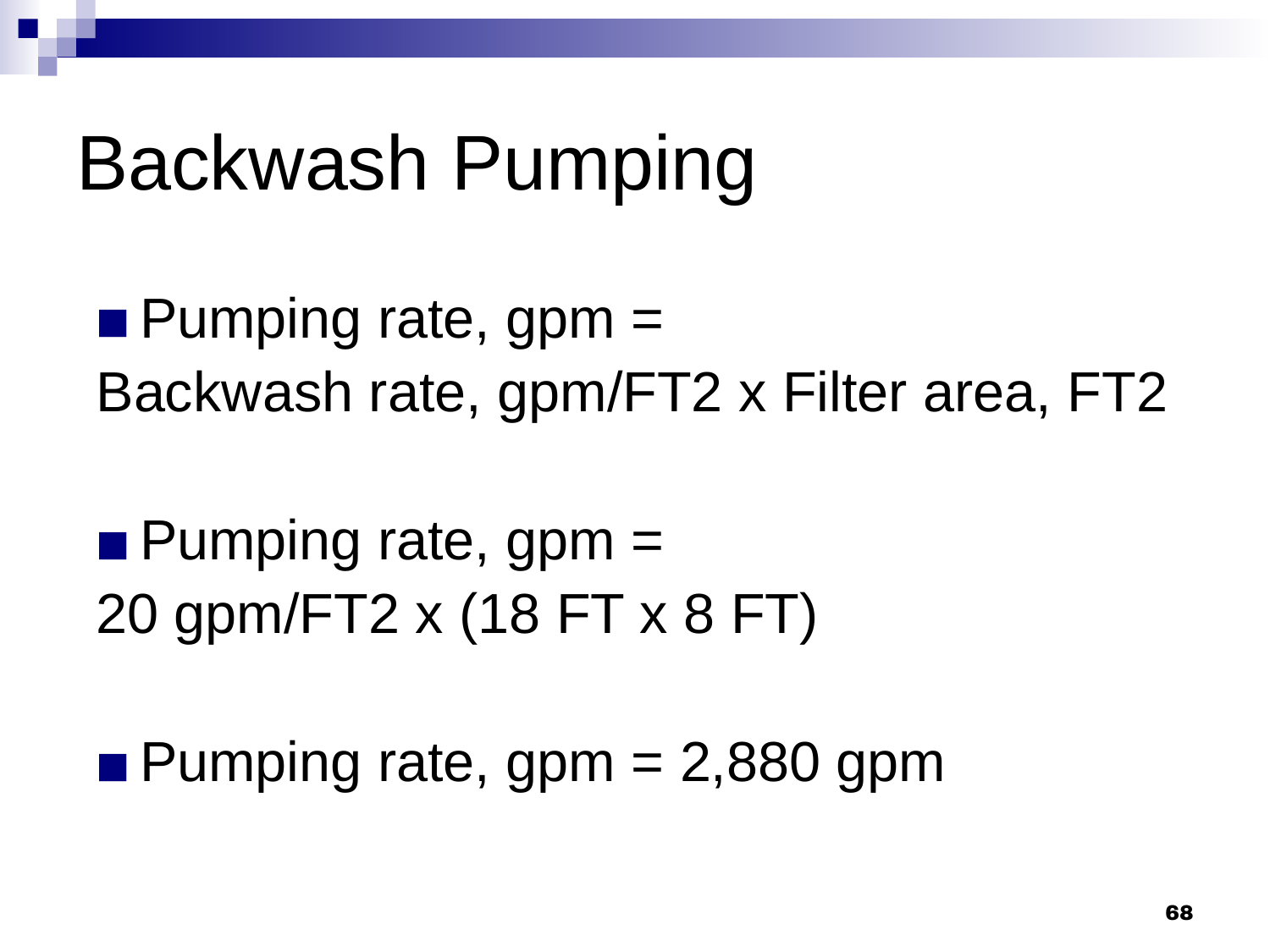

# Backwash Pumping
Pumping rate, gpm =
Backwash rate, gpm/FT2 x Filter area, FT2

Pumping rate, gpm =
20 gpm/FT2 x (18 FT x 8 FT)

Pumping rate, gpm = 2,880 gpm
68